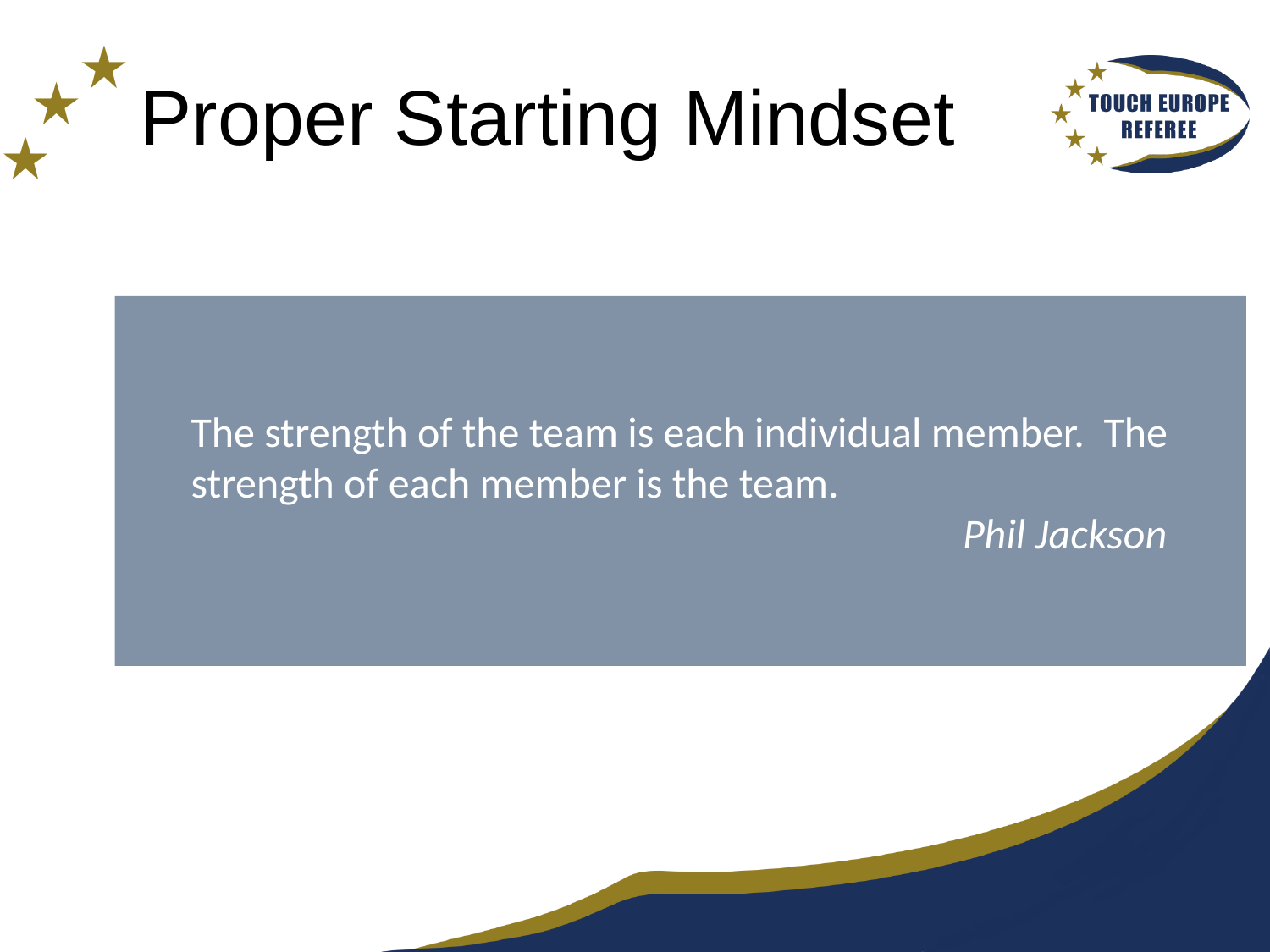

# Proper Starting Mindset
The strength of the team is each individual member.  The strength of each member is the team.
                                                                                 Phil Jackson